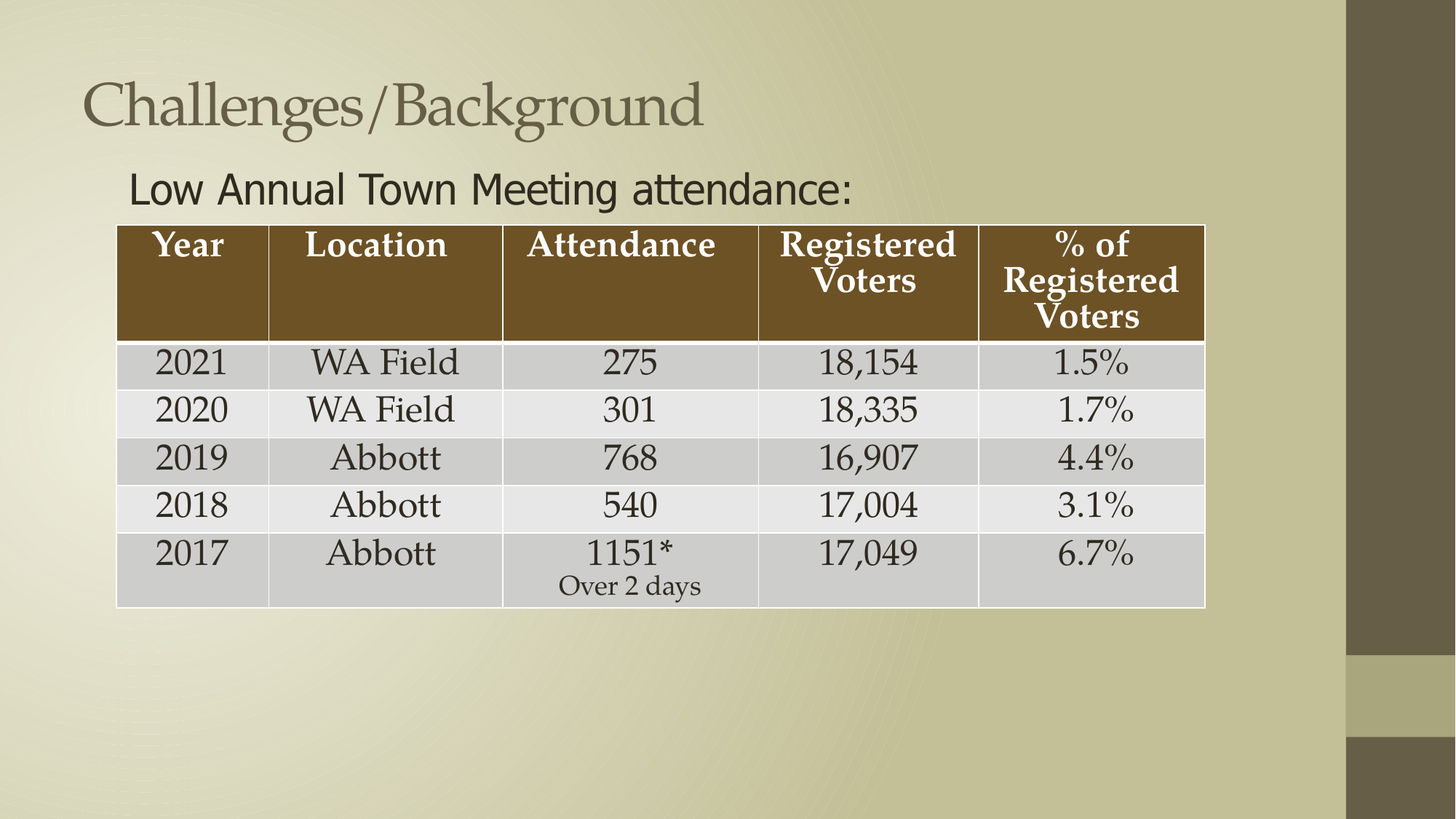

# Challenges/Background
Low Annual Town Meeting attendance:

| Year | Location | Attendance | Registered Voters | % of Registered Voters |
| --- | --- | --- | --- | --- |
| 2021 | WA Field | 275 | 18,154 | 1.5% |
| 2020 | WA Field | 301 | 18,335 | 1.7% |
| 2019 | Abbott | 768 | 16,907 | 4.4% |
| 2018 | Abbott | 540 | 17,004 | 3.1% |
| 2017 | Abbott | 1151\* Over 2 days | 17,049 | 6.7% |